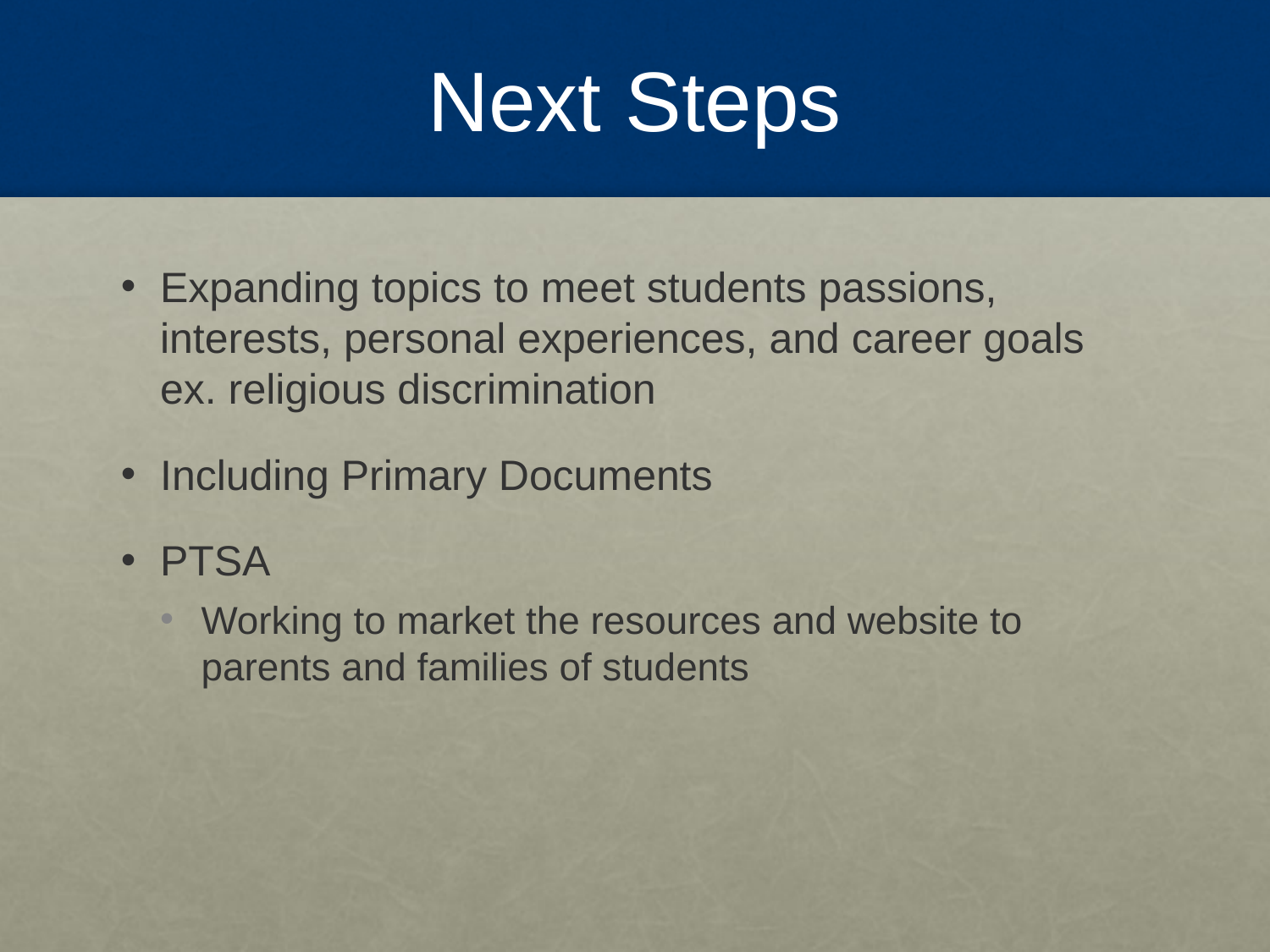

# Next Steps
Expanding topics to meet students passions, interests, personal experiences, and career goals   ex. religious discrimination
Including Primary Documents
PTSA
Working to market the resources and website to parents and families of students